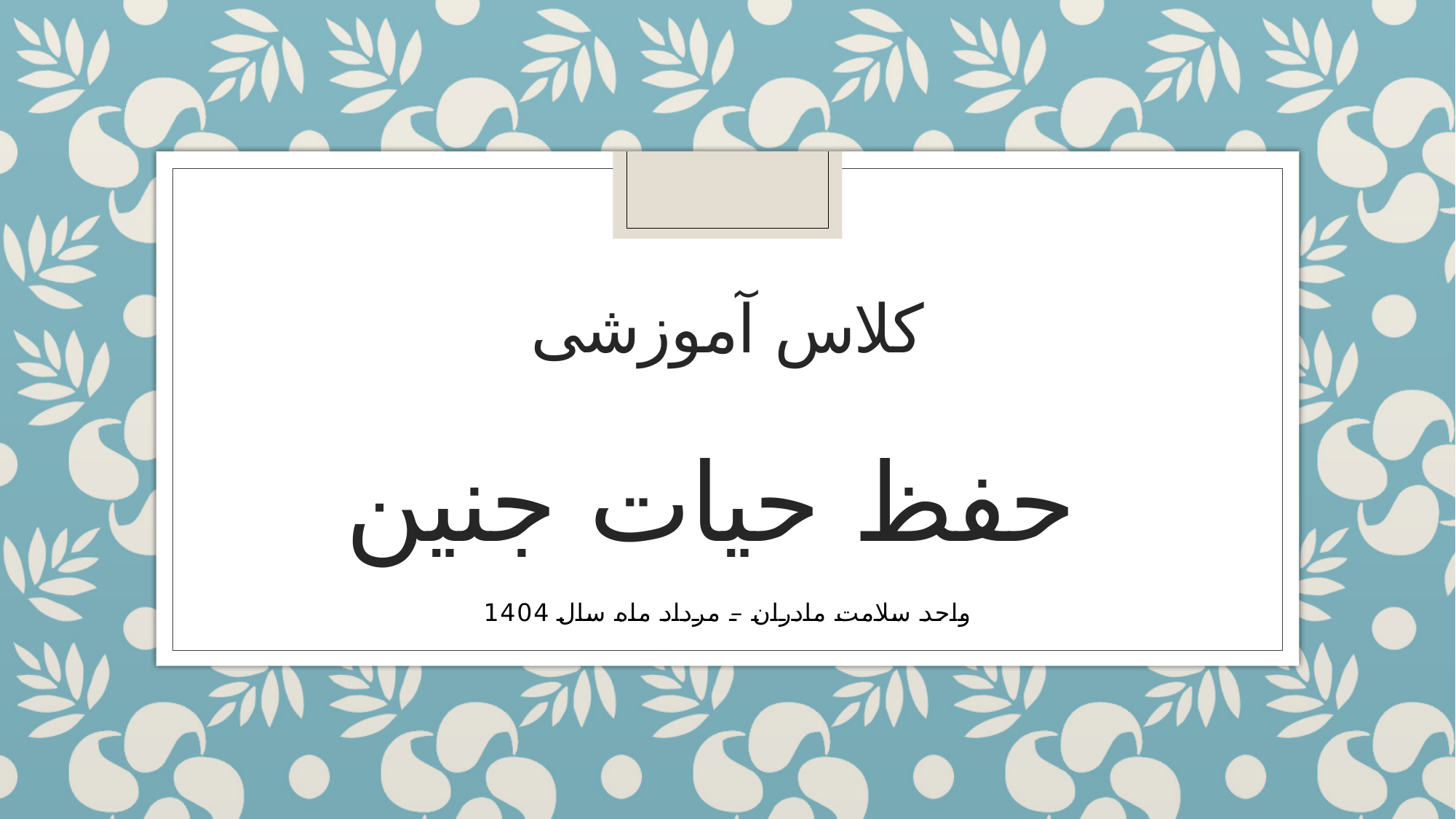

# کلاس آموزشی حفظ حیات جنین
واحد سلامت مادران – مرداد ماه سال 1404